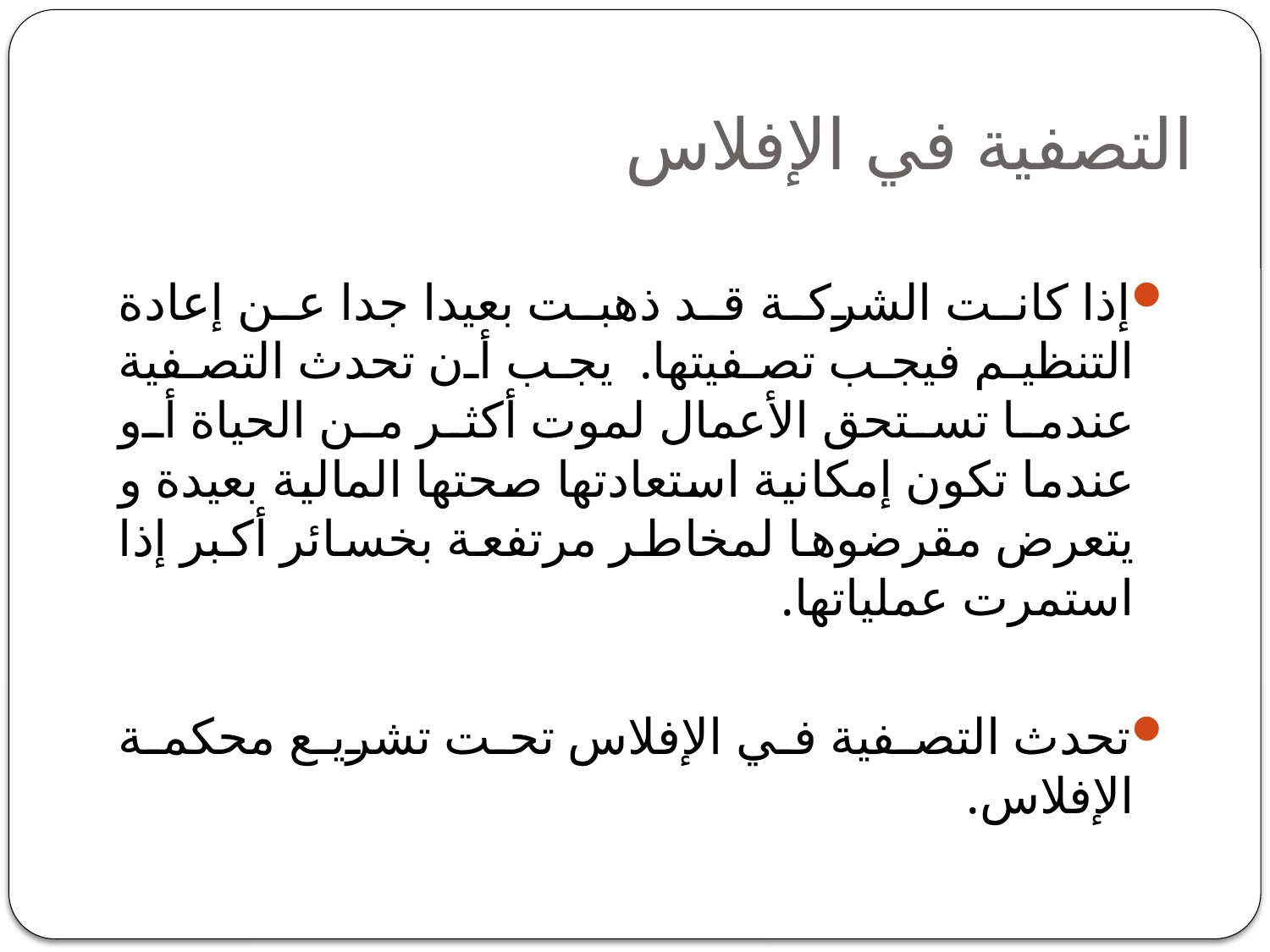

# التصفية في الإفلاس
إذا كانت الشركة قد ذهبت بعيدا جدا عن إعادة التنظيم فيجب تصفيتها.  يجب أن تحدث التصفية عندما تستحق الأعمال لموت أكثر من الحياة أو عندما تكون إمكانية استعادتها صحتها المالية بعيدة و يتعرض مقرضوها لمخاطر مرتفعة بخسائر أكبر إذا استمرت عملياتها.

تحدث التصفية في الإفلاس تحت تشريع محكمة الإفلاس.